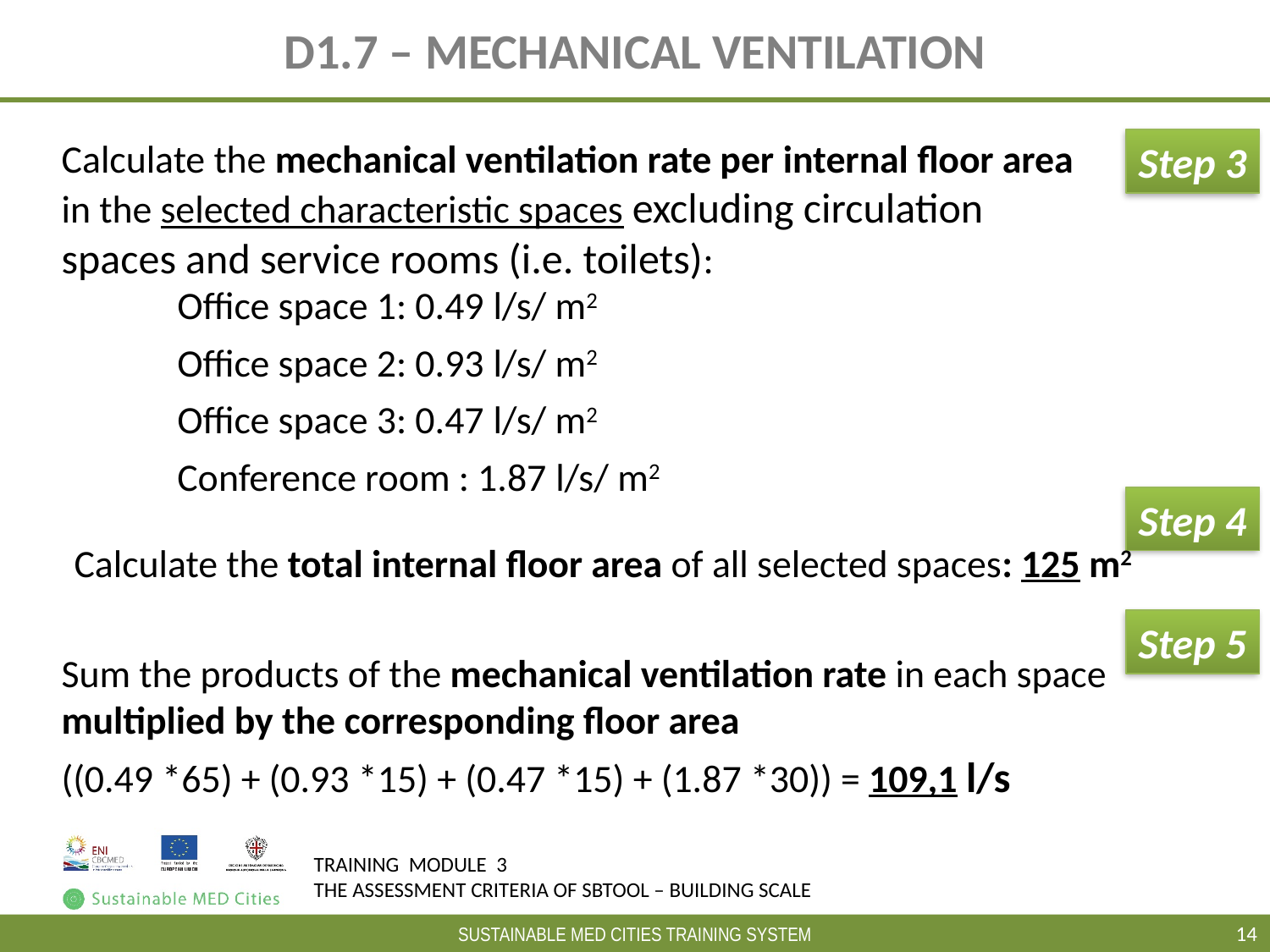

# D1.7 – MECHANICAL VENTILATION
Calculate the mechanical ventilation rate per internal floor area in the selected characteristic spaces excluding circulation spaces and service rooms (i.e. toilets):
Step 3
Office space 1: 0.49 l/s/ m2
Office space 2: 0.93 l/s/ m2
Office space 3: 0.47 l/s/ m2
Conference room : 1.87 l/s/ m2
Step 4
Calculate the total internal floor area of all selected spaces: 125 m2
Step 5
Sum the products of the mechanical ventilation rate in each space multiplied by the corresponding floor area
((0.49 *65) + (0.93 *15) + (0.47 *15) + (1.87 *30)) = 109,1 l/s
14